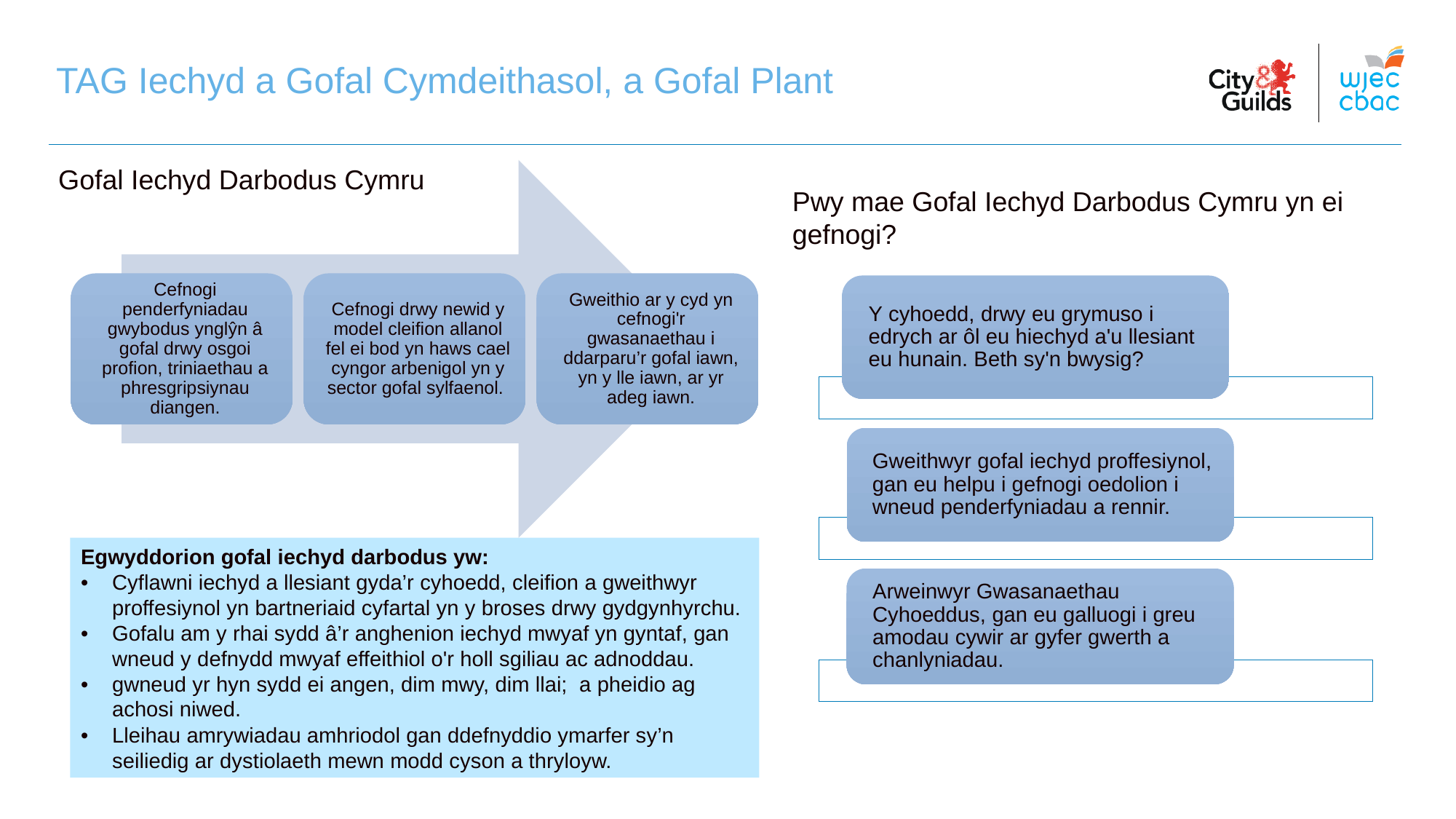

TAG Iechyd a Gofal Cymdeithasol, a Gofal Plant
Gofal Iechyd Darbodus Cymru
Cefnogi penderfyniadau gwybodus ynglŷn â gofal drwy osgoi profion, triniaethau a phresgripsiynau diangen.
Cefnogi drwy newid y model cleifion allanol fel ei bod yn haws cael cyngor arbenigol yn y sector gofal sylfaenol.
Gweithio ar y cyd yn cefnogi'r gwasanaethau i ddarparu’r gofal iawn, yn y lle iawn, ar yr adeg iawn.
Pwy mae Gofal Iechyd Darbodus Cymru yn ei gefnogi?
Y cyhoedd, drwy eu grymuso i edrych ar ôl eu hiechyd a'u llesiant eu hunain. Beth sy'n bwysig?
Gweithwyr gofal iechyd proffesiynol, gan eu helpu i gefnogi oedolion i wneud penderfyniadau a rennir.
Arweinwyr Gwasanaethau Cyhoeddus, gan eu galluogi i greu amodau cywir ar gyfer gwerth a chanlyniadau.
Egwyddorion gofal iechyd darbodus yw:
•	Cyflawni iechyd a llesiant gyda’r cyhoedd, cleifion a gweithwyr proffesiynol yn bartneriaid cyfartal yn y broses drwy gydgynhyrchu.
•	Gofalu am y rhai sydd â’r anghenion iechyd mwyaf yn gyntaf, gan wneud y defnydd mwyaf effeithiol o'r holl sgiliau ac adnoddau.
• 	gwneud yr hyn sydd ei angen, dim mwy, dim llai;  a pheidio ag achosi niwed.
•	Lleihau amrywiadau amhriodol gan ddefnyddio ymarfer sy’n seiliedig ar dystiolaeth mewn modd cyson a thryloyw.